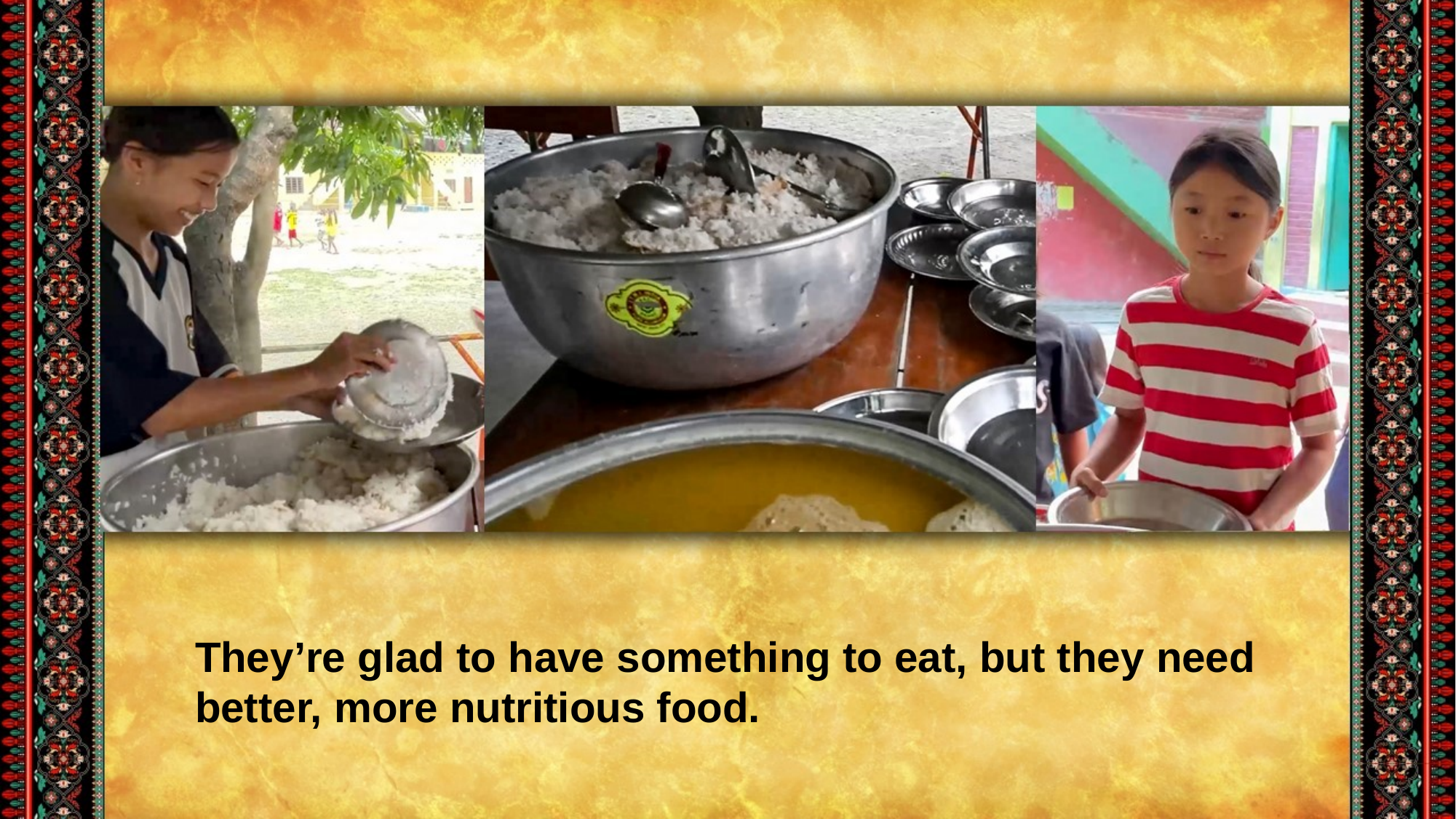

They’re glad to have something to eat, but they need better, more nutritious food.